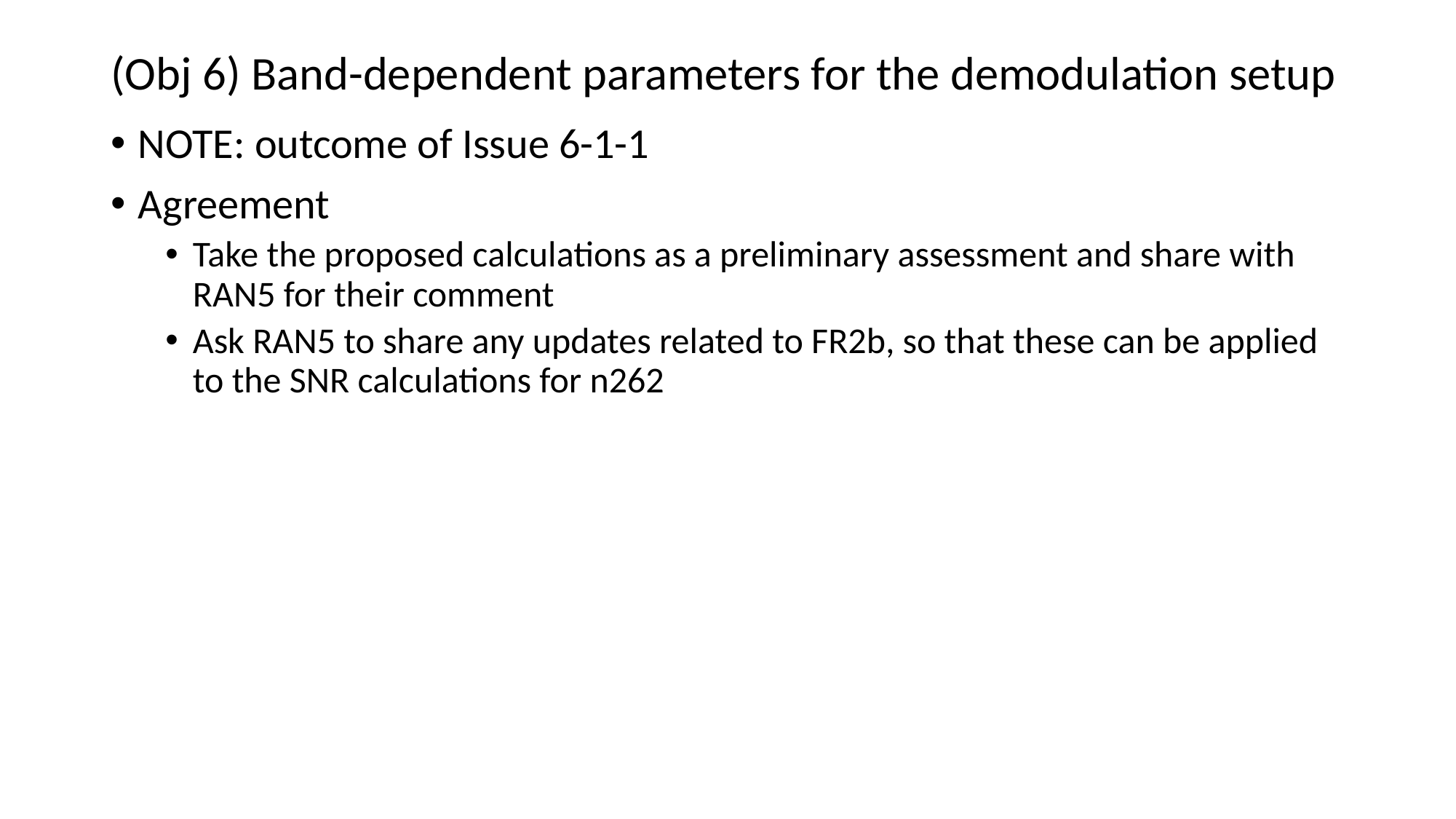

# (Obj 6) Band-dependent parameters for the demodulation setup
NOTE: outcome of Issue 6-1-1
Agreement
Take the proposed calculations as a preliminary assessment and share with RAN5 for their comment
Ask RAN5 to share any updates related to FR2b, so that these can be applied to the SNR calculations for n262